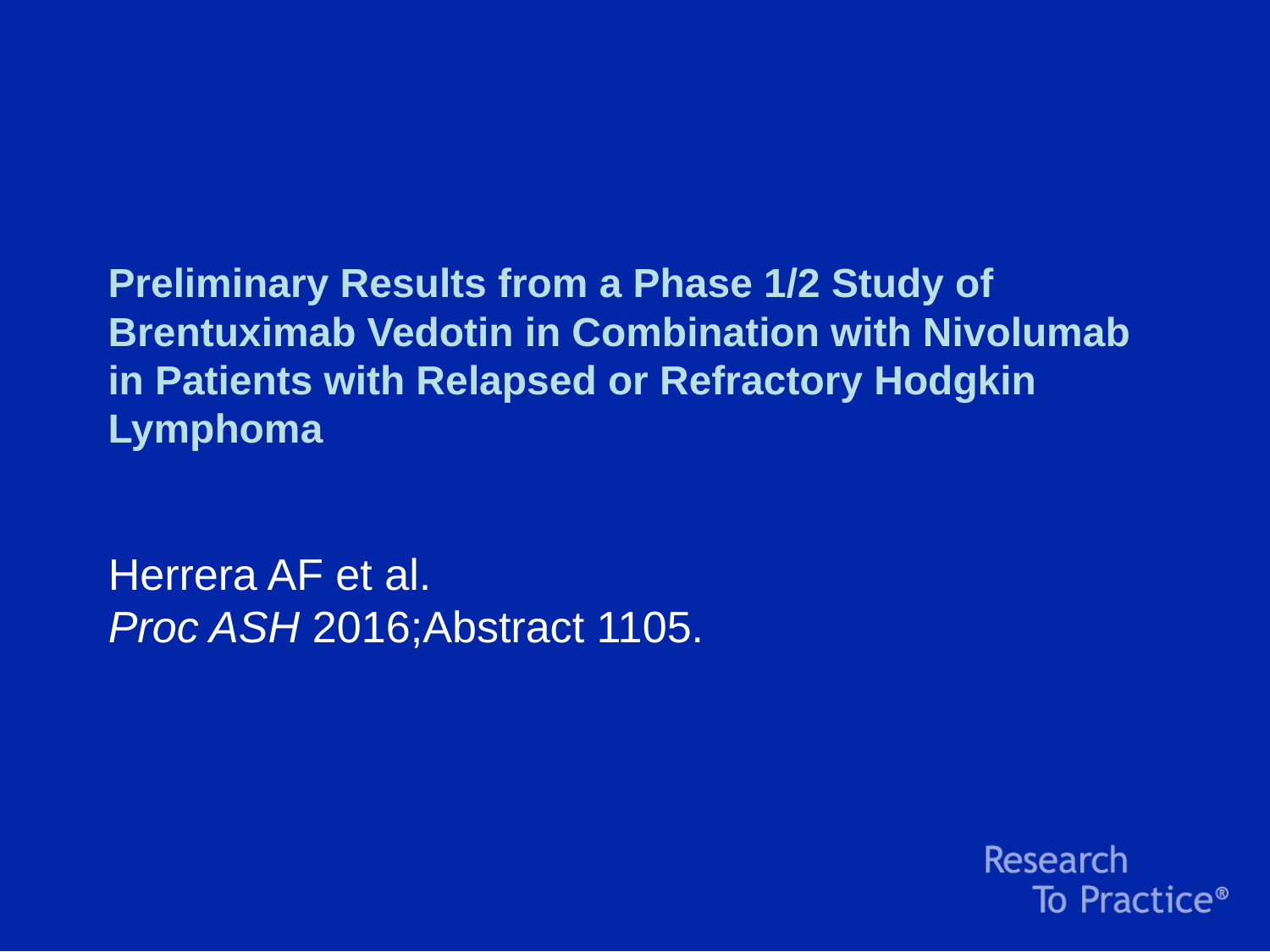

# Preliminary Results from a Phase 1/2 Study of Brentuximab Vedotin in Combination with Nivolumab in Patients with Relapsed or Refractory Hodgkin Lymphoma
Herrera AF et al.
Proc ASH 2016;Abstract 1105.